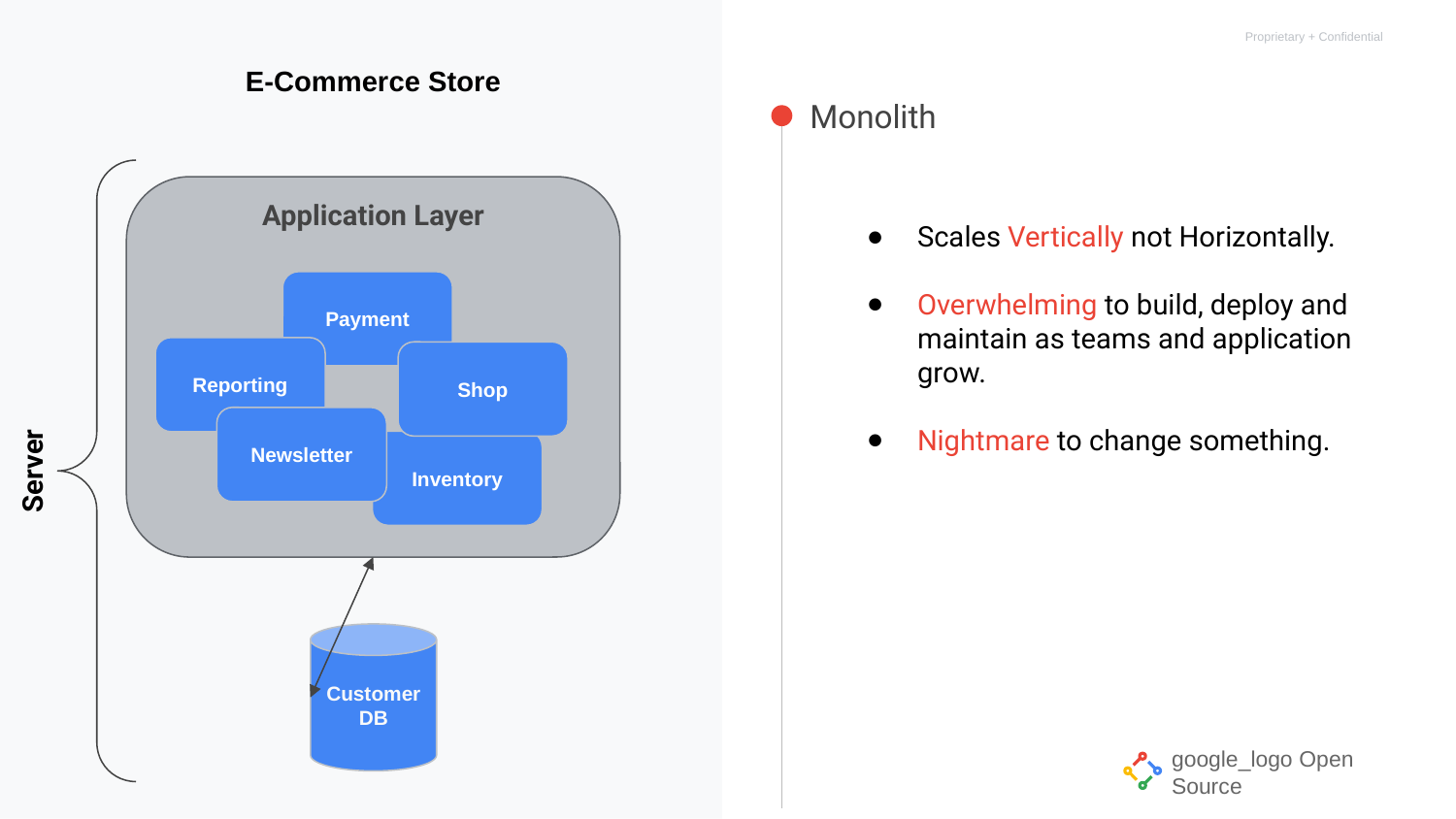

E-Commerce Store

Application Layer

Payment
Reporting
Shop
Newsletter
Inventory
Customer
DB
Monolith

Scales Vertically not Horizontally.

Overwhelming to build, deploy and maintain as teams and application grow.

Nightmare to change something.

Server